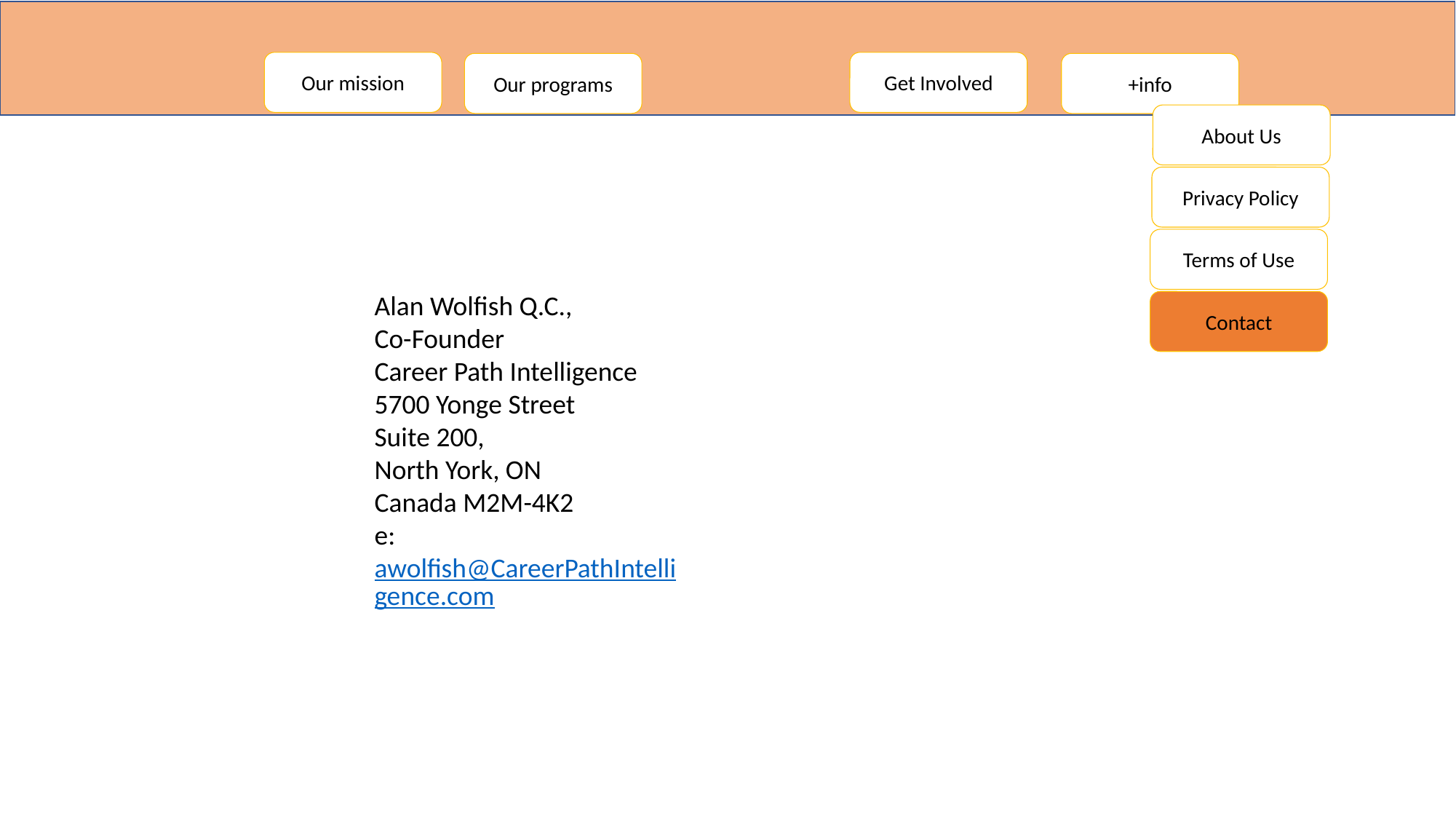

Our mission
Get Involved
Our programs
+info
About Us
Privacy Policy
Terms of Use
Alan Wolfish Q.C.,
Co-Founder
Career Path Intelligence
5700 Yonge Street
Suite 200,
North York, ON
Canada M2M-4K2
e: awolfish@CareerPathIntelligence.com
Contact